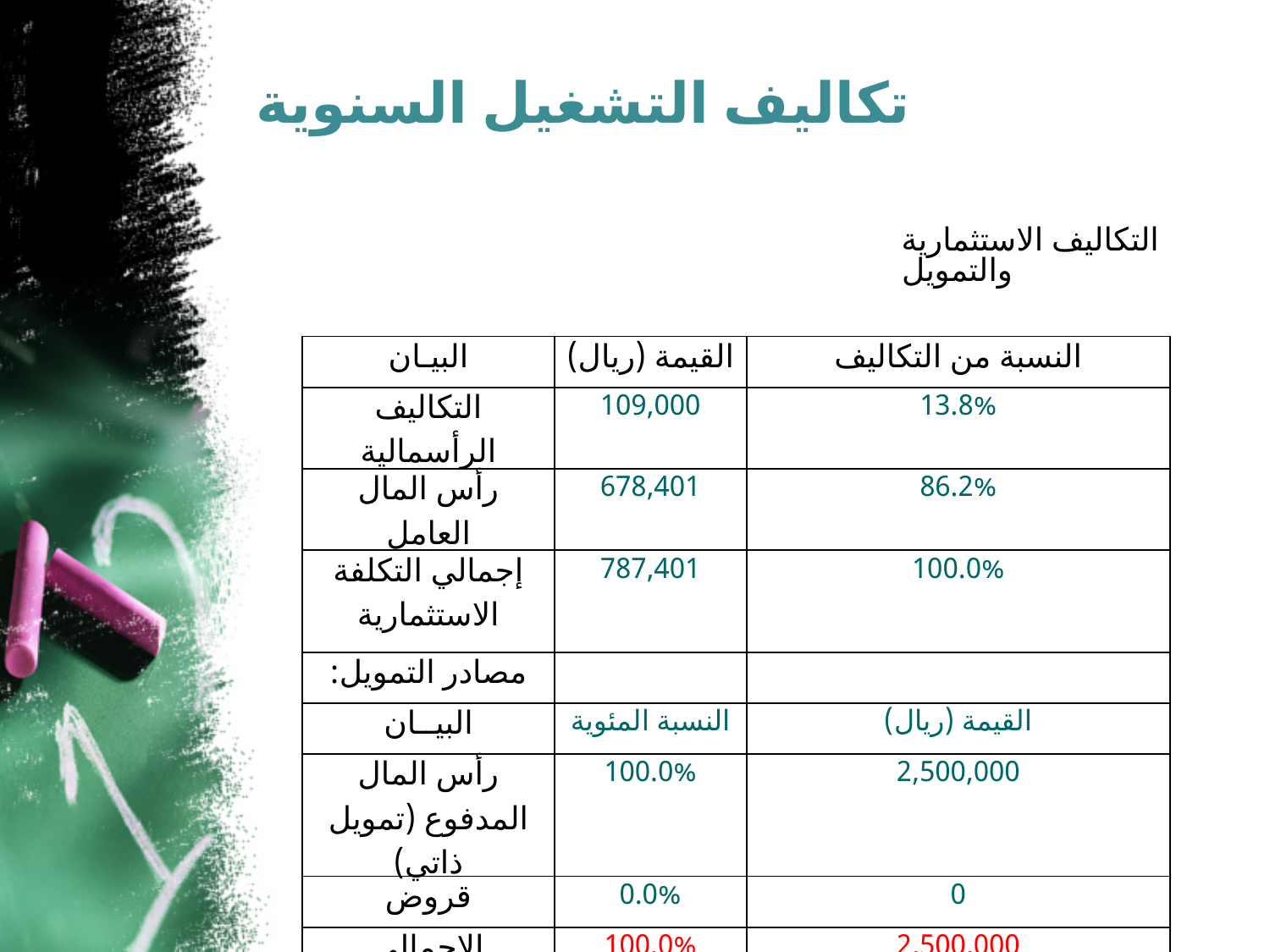

# تكاليف التشغيل السنوية
التكاليف الاستثمارية والتمويل
| البيـان | القيمة (ريال) | النسبة من التكاليف |
| --- | --- | --- |
| التكاليف الرأسمالية | 109,000 | 13.8% |
| رأس المال العامل | 678,401 | 86.2% |
| إجمالي التكلفة الاستثمارية | 787,401 | 100.0% |
| مصادر التمويل: |  |  |
| البيــان | النسبة المئوية | القيمة (ريال) |
| رأس المال المدفوع (تمويل ذاتي) | 100.0% | 2,500,000 |
| قروض | 0.0% | 0 |
| الإجمالي | 100.0% | 2,500,000 |